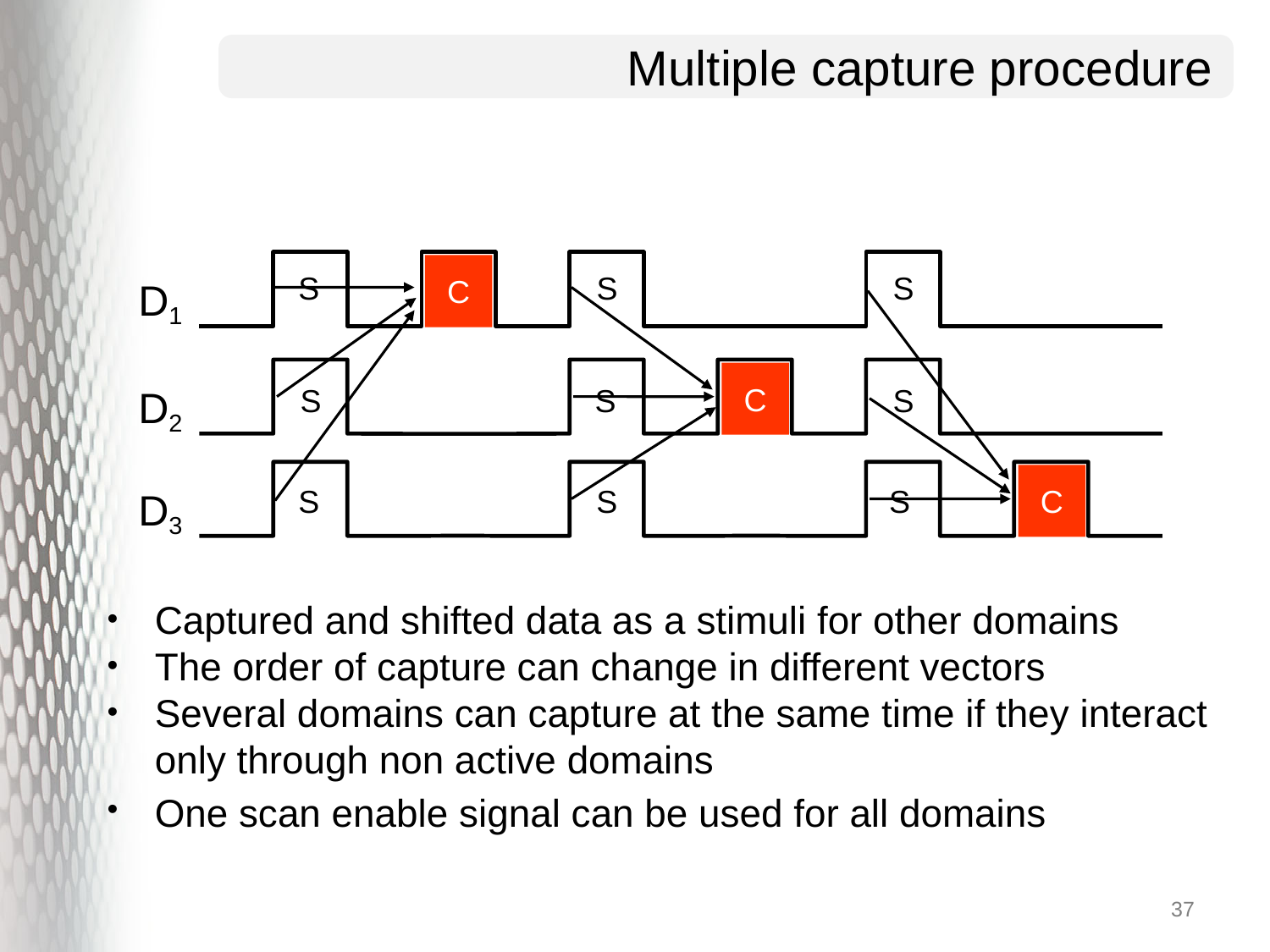

# Multiple capture procedure

C
S
S
S
D1

C
S
S
S
D2

C
S
S
S
D3
Captured and shifted data as a stimuli for other domains
The order of capture can change in different vectors
Several domains can capture at the same time if they interact only through non active domains
One scan enable signal can be used for all domains